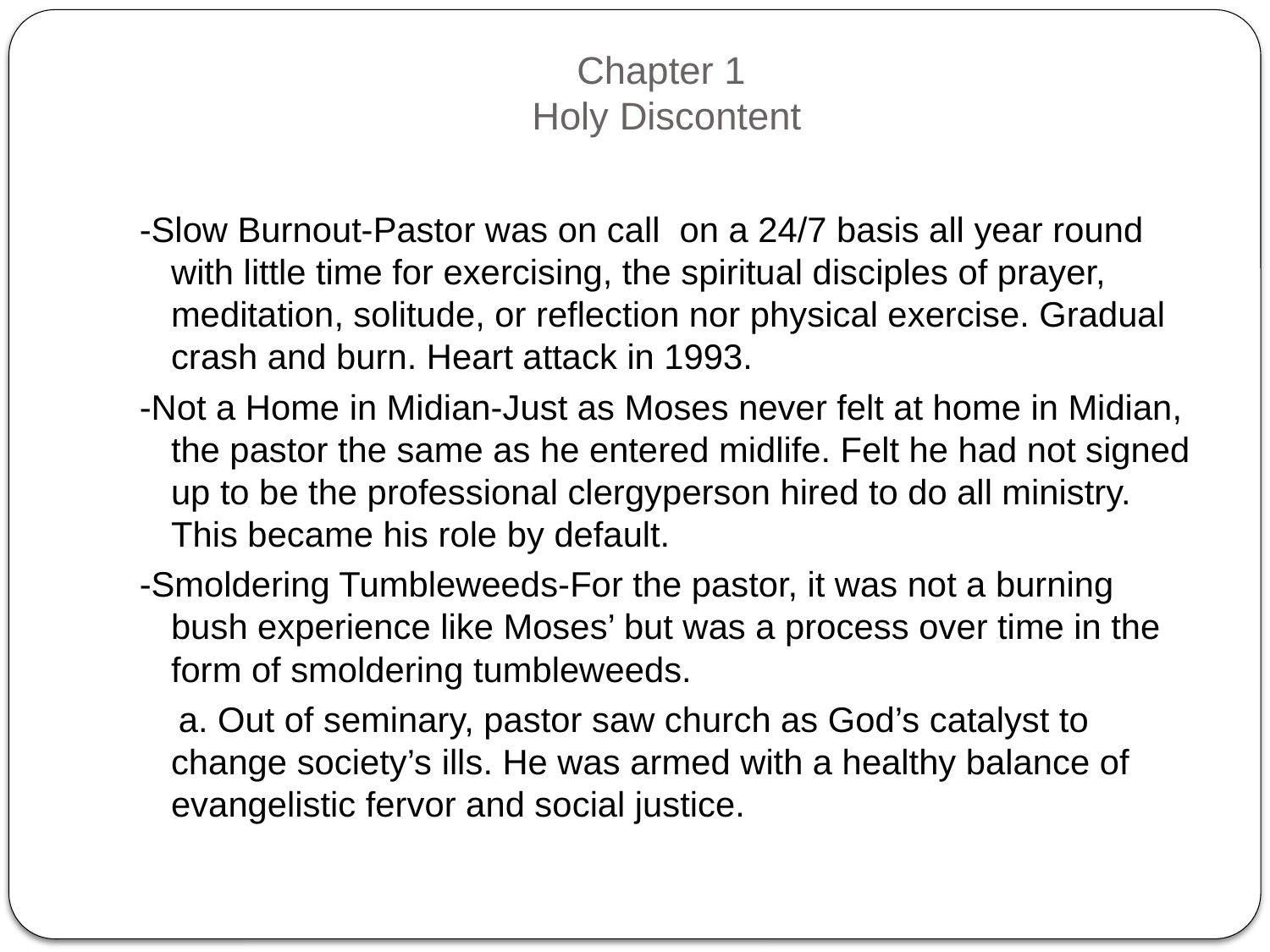

# Chapter 1 Holy Discontent
-Slow Burnout-Pastor was on call  on a 24/7 basis all year round with little time for exercising, the spiritual disciples of prayer, meditation, solitude, or reflection nor physical exercise. Gradual crash and burn. Heart attack in 1993.
-Not a Home in Midian-Just as Moses never felt at home in Midian, the pastor the same as he entered midlife. Felt he had not signed up to be the professional clergyperson hired to do all ministry. This became his role by default.
-Smoldering Tumbleweeds-For the pastor, it was not a burning bush experience like Moses’ but was a process over time in the form of smoldering tumbleweeds.
    a. Out of seminary, pastor saw church as God’s catalyst to change society’s ills. He was armed with a healthy balance of evangelistic fervor and social justice.